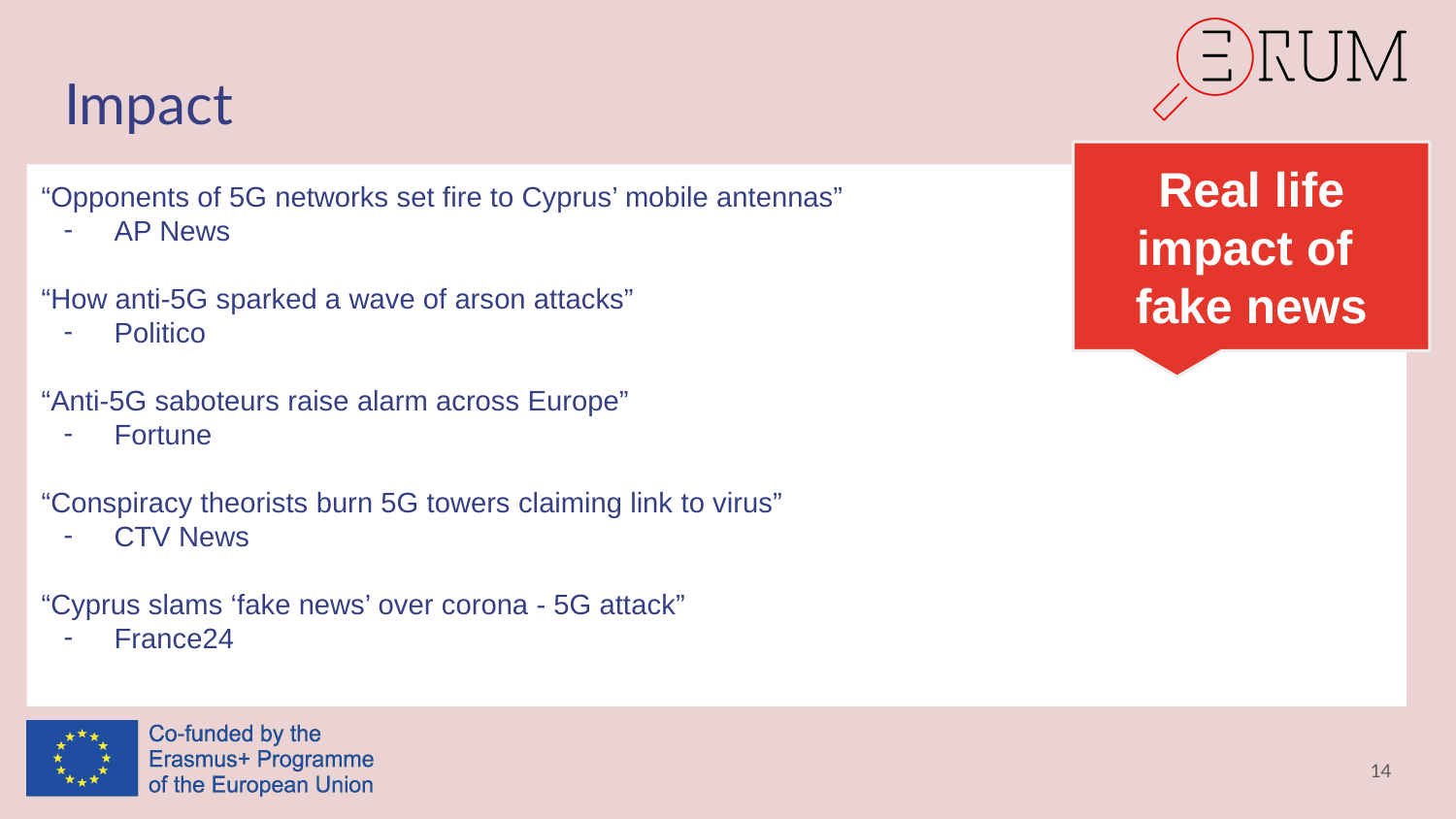

# Impact
Real life impact of
fake news
“Opponents of 5G networks set fire to Cyprus’ mobile antennas”
AP News

“How anti-5G sparked a wave of arson attacks”
Politico

“Anti-5G saboteurs raise alarm across Europe”
Fortune

“Conspiracy theorists burn 5G towers claiming link to virus”
CTV News

“Cyprus slams ‘fake news’ over corona - 5G attack”
France24

14